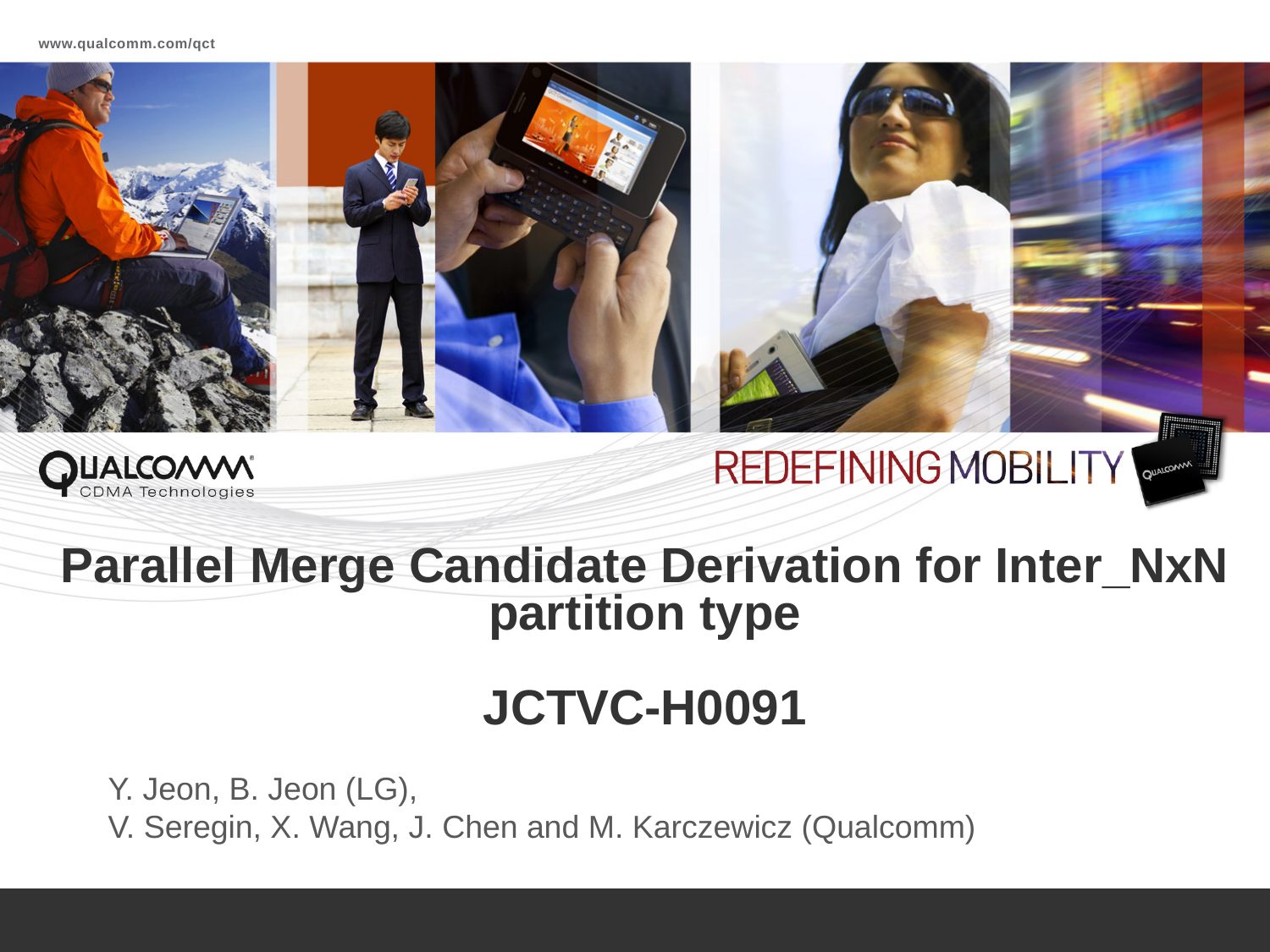

# Parallel Merge Candidate Derivation for Inter_NxN partition type JCTVC-H0091
Y. Jeon, B. Jeon (LG),
V. Seregin, X. Wang, J. Chen and M. Karczewicz (Qualcomm)